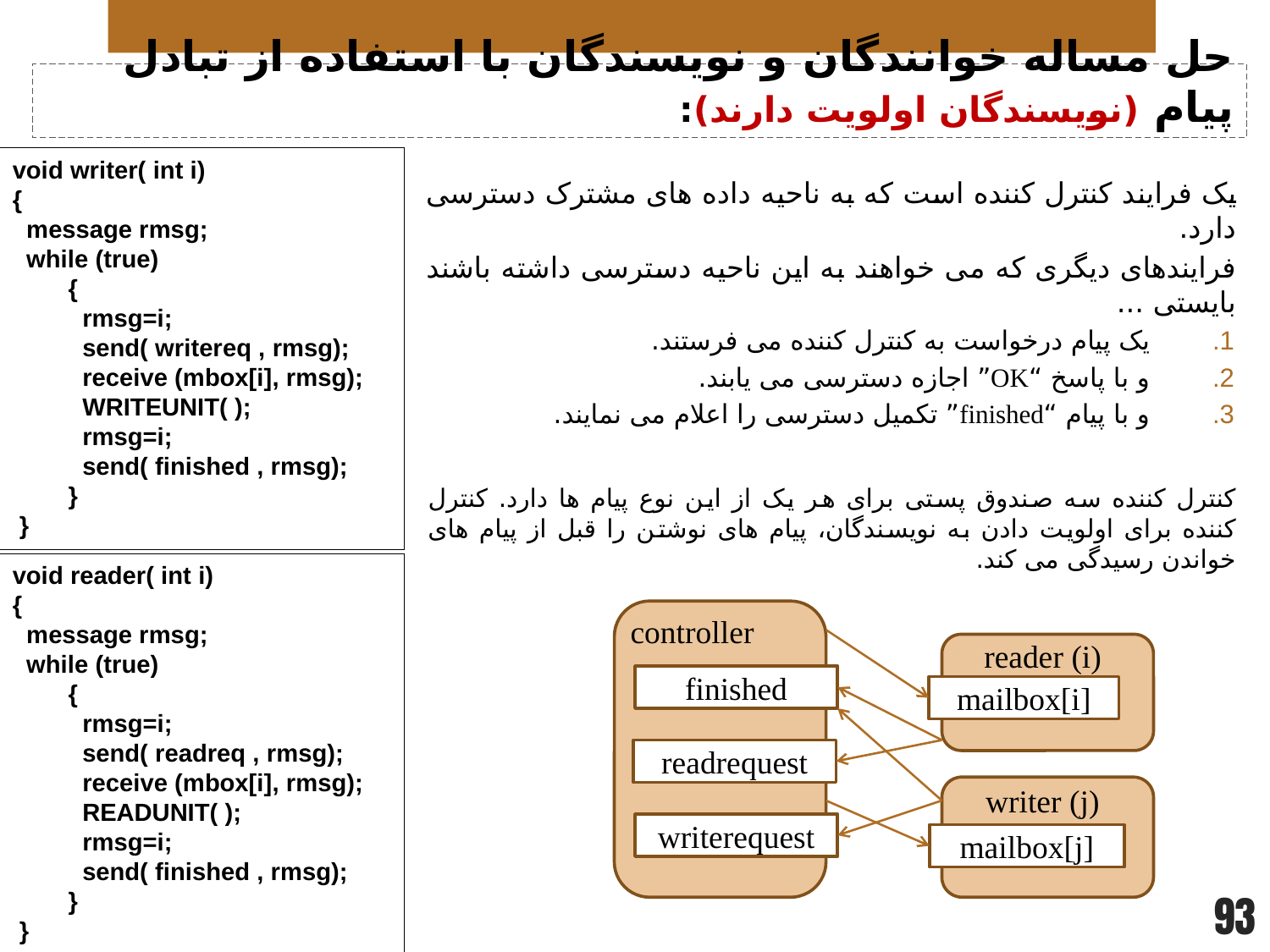

# حل مساله خوانندگان و نویسندگان با استفاده از تبادل پیام (نويسندگان اولويت دارند):
void writer( int i)
{
  message rmsg;
  while (true)
        {
          rmsg=i;
          send( writereq , rmsg);
          receive (mbox[i], rmsg);
          WRITEUNIT( );
          rmsg=i;
          send( finished , rmsg);
        }
 }
یک فرایند کنترل کننده است که به ناحیه داده های مشترک دسترسی دارد.
فرایندهای دیگری که می خواهند به این ناحیه دسترسی داشته باشند بایستی ...
یک پیام درخواست به کنترل کننده می فرستند.
و با پاسخ “OK” اجازه دسترسی می یابند.
و با پیام “finished” تکمیل دسترسی را اعلام می نمایند.

کنترل کننده سه صندوق پستی برای هر یک از این نوع پیام ها دارد. کنترل کننده برای اولویت دادن به نویسندگان، پیام های نوشتن را قبل از پیام های خواندن رسیدگی می کند.
void reader( int i)
{
  message rmsg;
  while (true)
        {
          rmsg=i;
          send( readreq , rmsg);
          receive (mbox[i], rmsg);
          READUNIT( );
          rmsg=i;
          send( finished , rmsg);
        }
 }

controller
reader (i)

finished
mailbox[i]
readrequest
writer (j)

writerequest
mailbox[j]

93